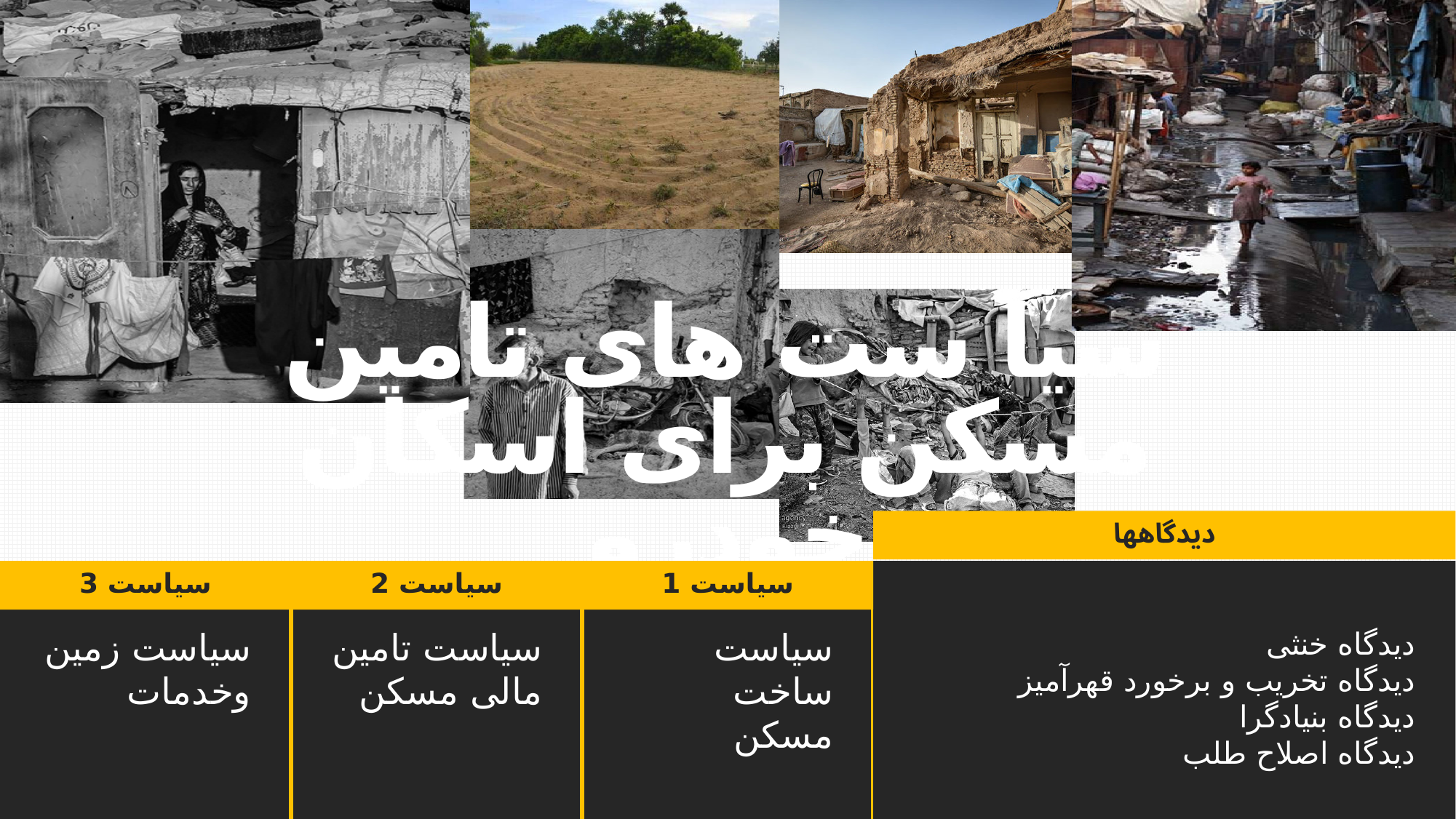

سیا ست های تامین مسکن برای اسکان خودرو
دیدگاهها
سیاست 3
سیاست 2
سیاست 1

سیاست زمین وخدمات
سیاست تامین مالی مسکن
سیاست ساخت مسکن
There’s something about traveling, don’t you think? It has this way of changing you. Maybe it’s that it takes you out of your comfort zone, or that everything you see and experience is new and exciting.
دیدگاه خنثی
دیدگاه تخریب و برخورد قهرآمیز
دیدگاه بنیادگرا
دیدگاه اصلاح طلب